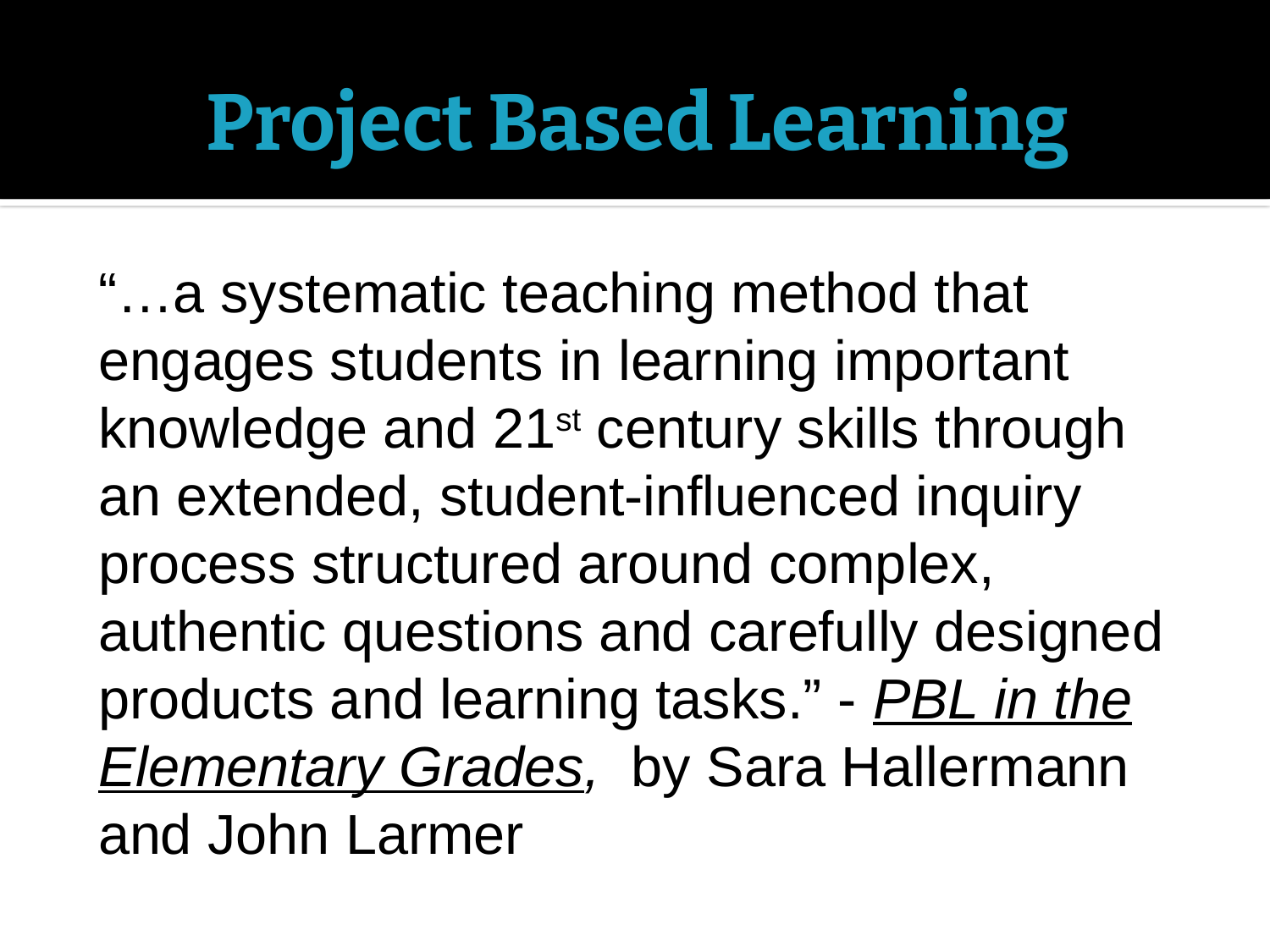

# Project Based Learning
“…a systematic teaching method that engages students in learning important knowledge and 21st century skills through an extended, student-influenced inquiry process structured around complex, authentic questions and carefully designed products and learning tasks.” - PBL in the Elementary Grades,  by Sara Hallermann and John Larmer